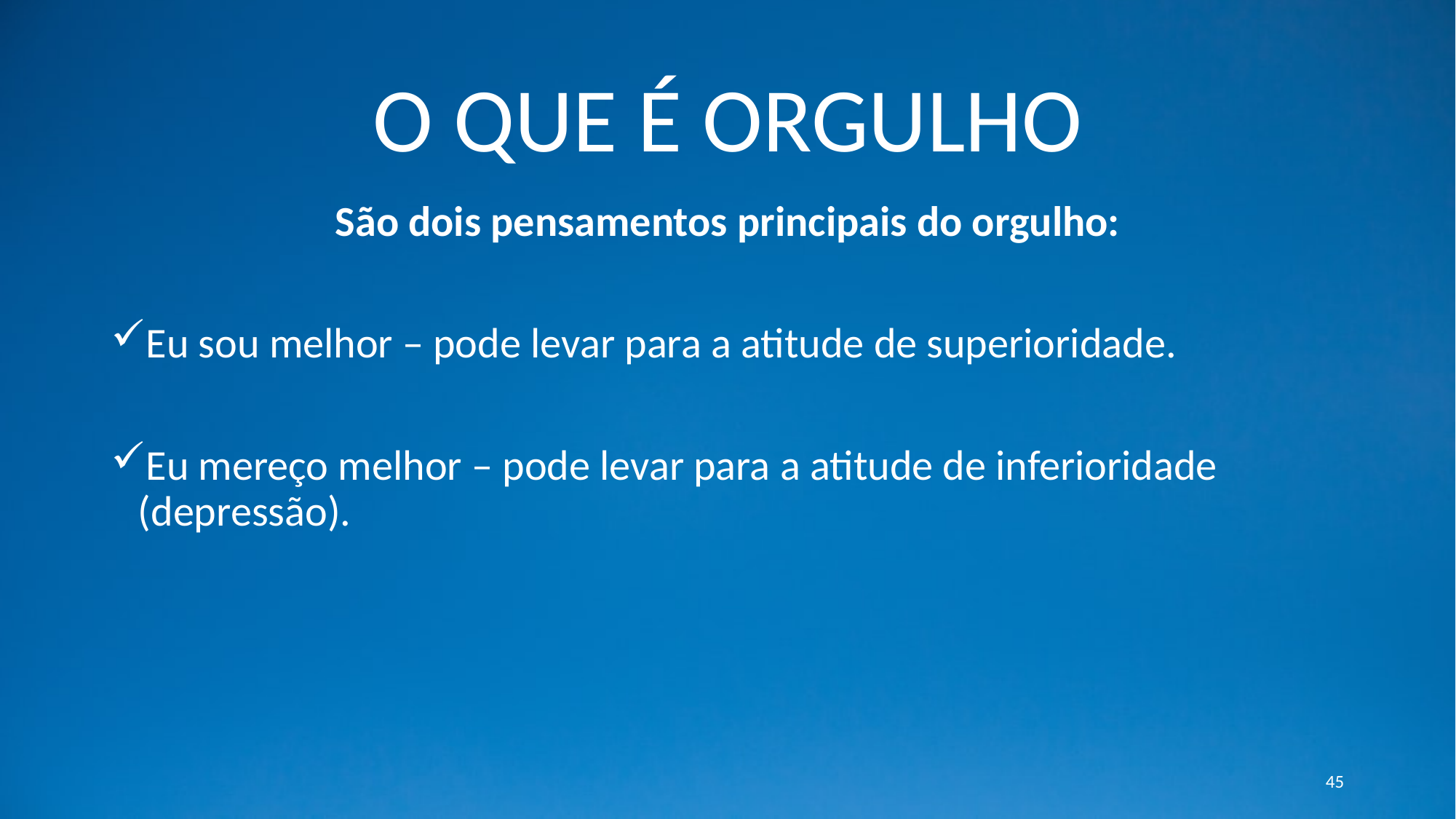

# O QUE É ORGULHO
São dois pensamentos principais do orgulho:

Eu sou melhor – pode levar para a atitude de superioridade.

Eu mereço melhor – pode levar para a atitude de inferioridade (depressão).

45